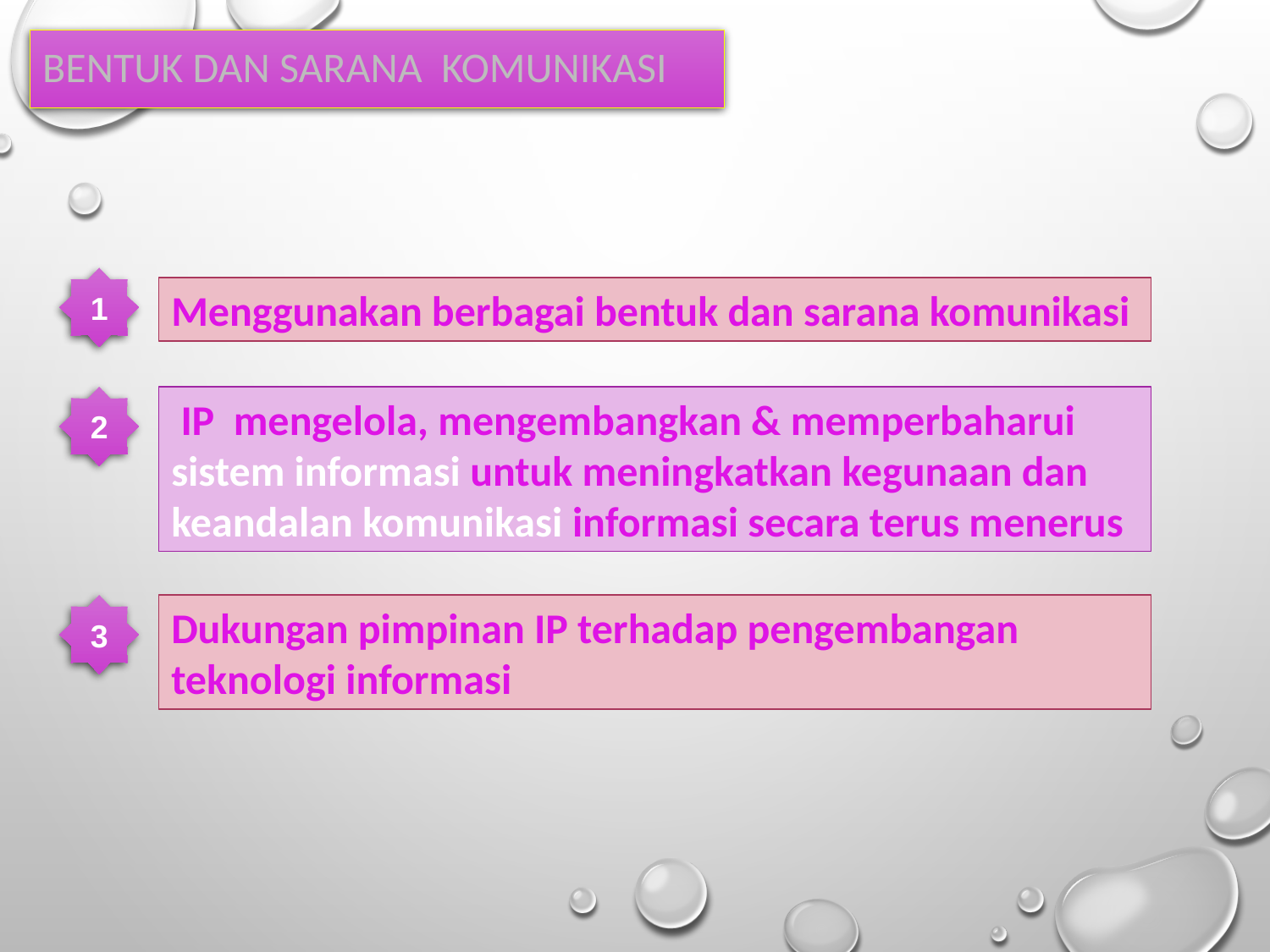

# BENTUK DAN SARANA  KOMUNIKASI
1
Menggunakan berbagai bentuk dan sarana komunikasi
2
 IP  mengelola, mengembangkan & memperbaharui sistem informasi untuk meningkatkan kegunaan dan keandalan komunikasi informasi secara terus menerus
3
Dukungan pimpinan IP terhadap pengembangan teknologi informasi